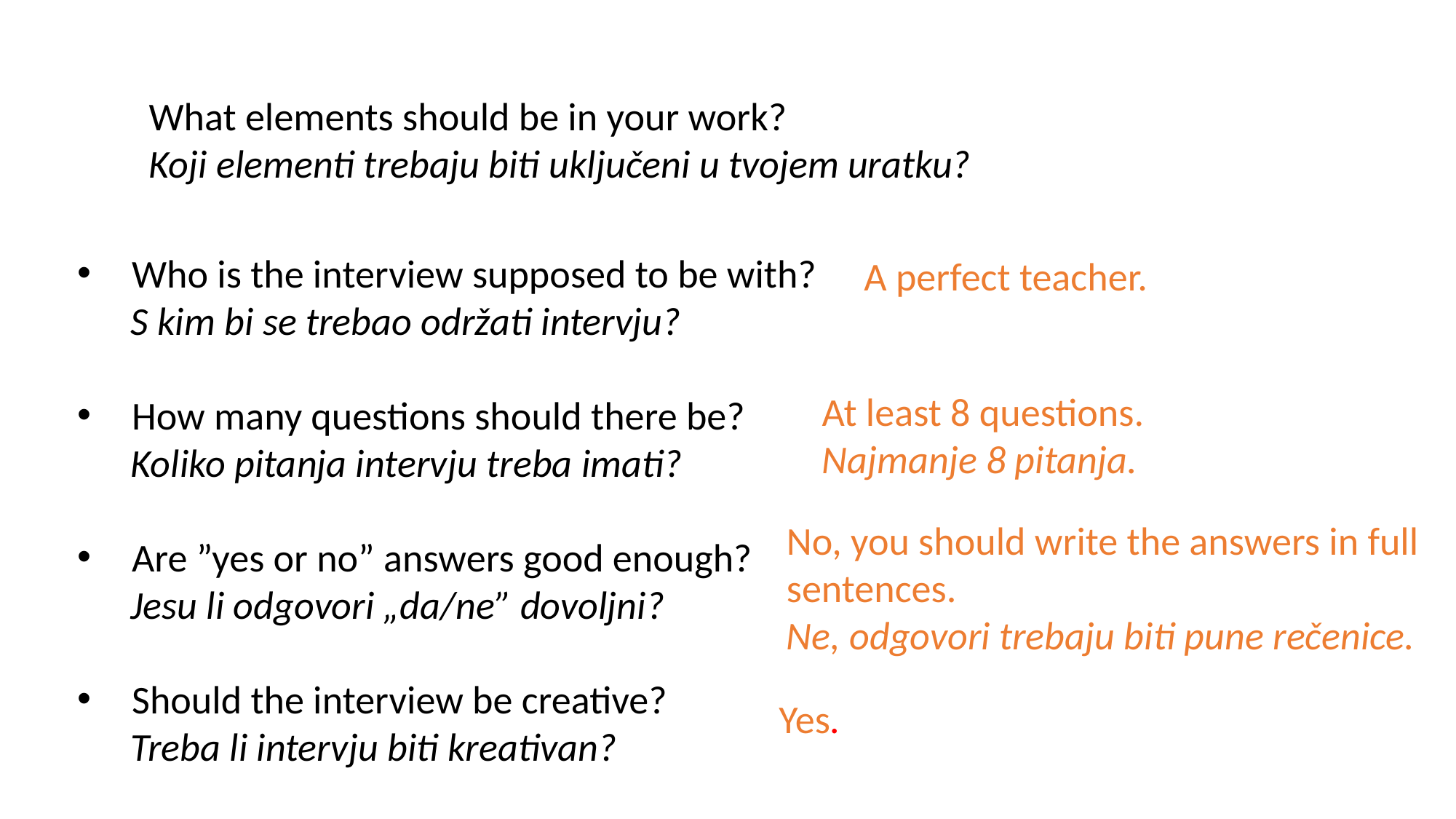

What elements should be in your work?
Koji elementi trebaju biti uključeni u tvojem uratku?
Who is the interview supposed to be with?
      S kim bi se trebao održati intervju?

How many questions should there be?
      Koliko pitanja intervju treba imati?

Are ”yes or no” answers good enough?
      Jesu li odgovori „da/ne” dovoljni?

Should the interview be creative?
      Treba li intervju biti kreativan?
A perfect teacher.
At least 8 questions.
Najmanje 8 pitanja.
No, you should write the answers in full sentences.
Ne, odgovori trebaju biti pune rečenice.
Yes.